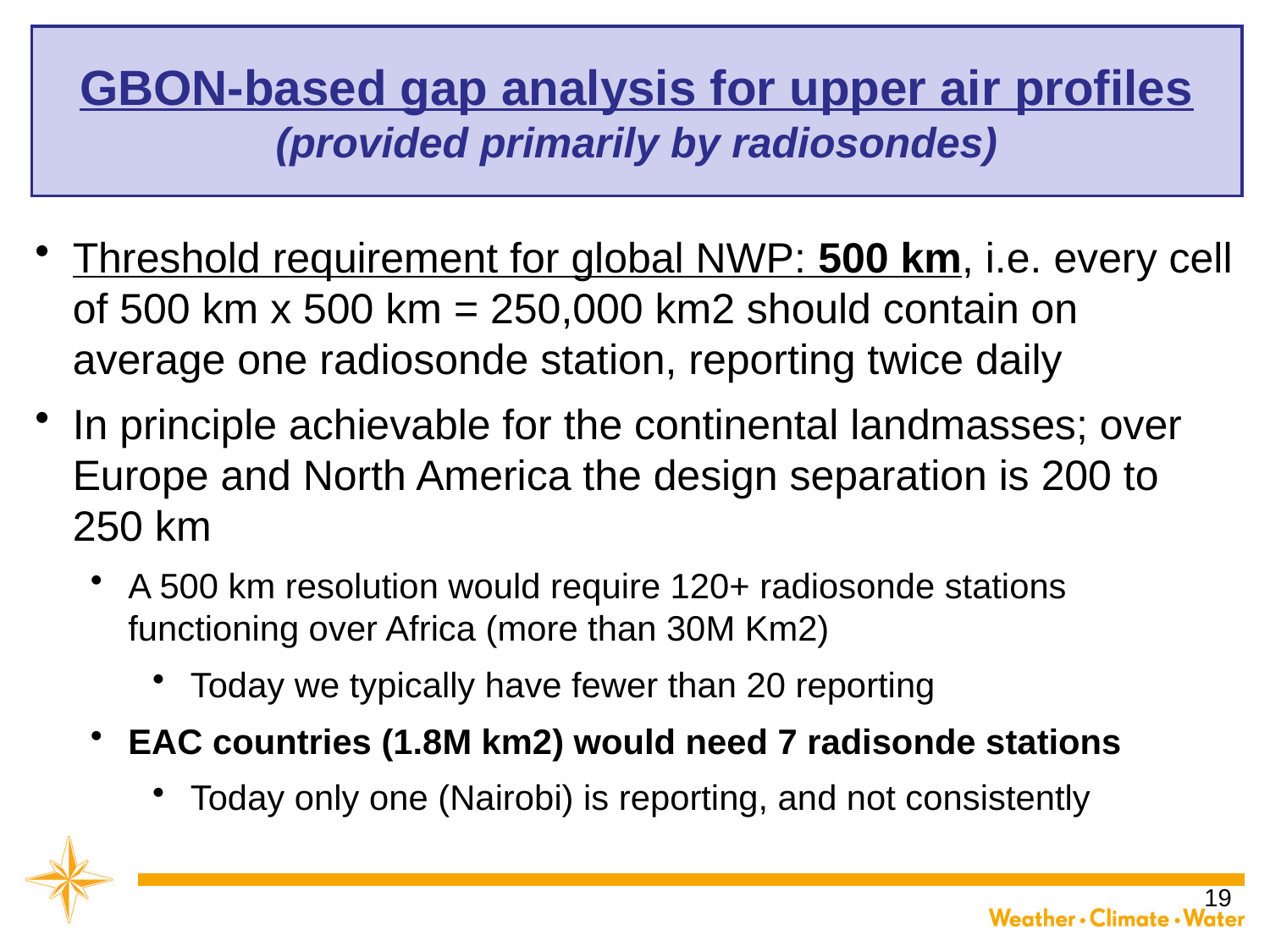

# GBON-based gap analysis for upper air profiles (provided primarily by radiosondes)
Threshold requirement for global NWP: 500 km, i.e. every cell of 500 km x 500 km = 250,000 km2 should contain on average one radiosonde station, reporting twice daily
In principle achievable for the continental landmasses; over Europe and North America the design separation is 200 to 250 km
A 500 km resolution would require 120+ radiosonde stations functioning over Africa (more than 30M Km2)
Today we typically have fewer than 20 reporting
EAC countries (1.8M km2) would need 7 radisonde stations
Today only one (Nairobi) is reporting, and not consistently
19